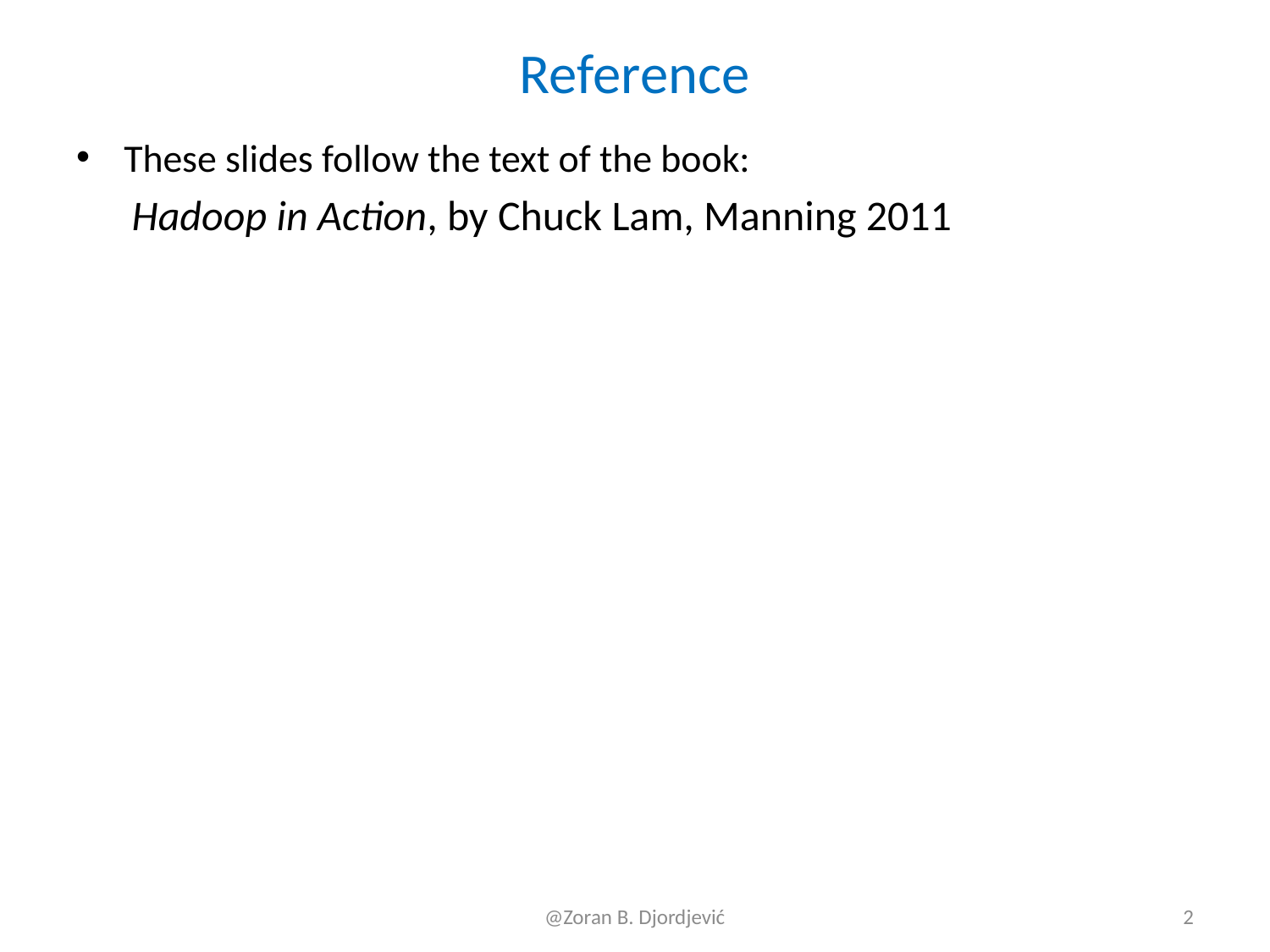

# Reference
These slides follow the text of the book:
Hadoop in Action, by Chuck Lam, Manning 2011
@Zoran B. Djordjević
2